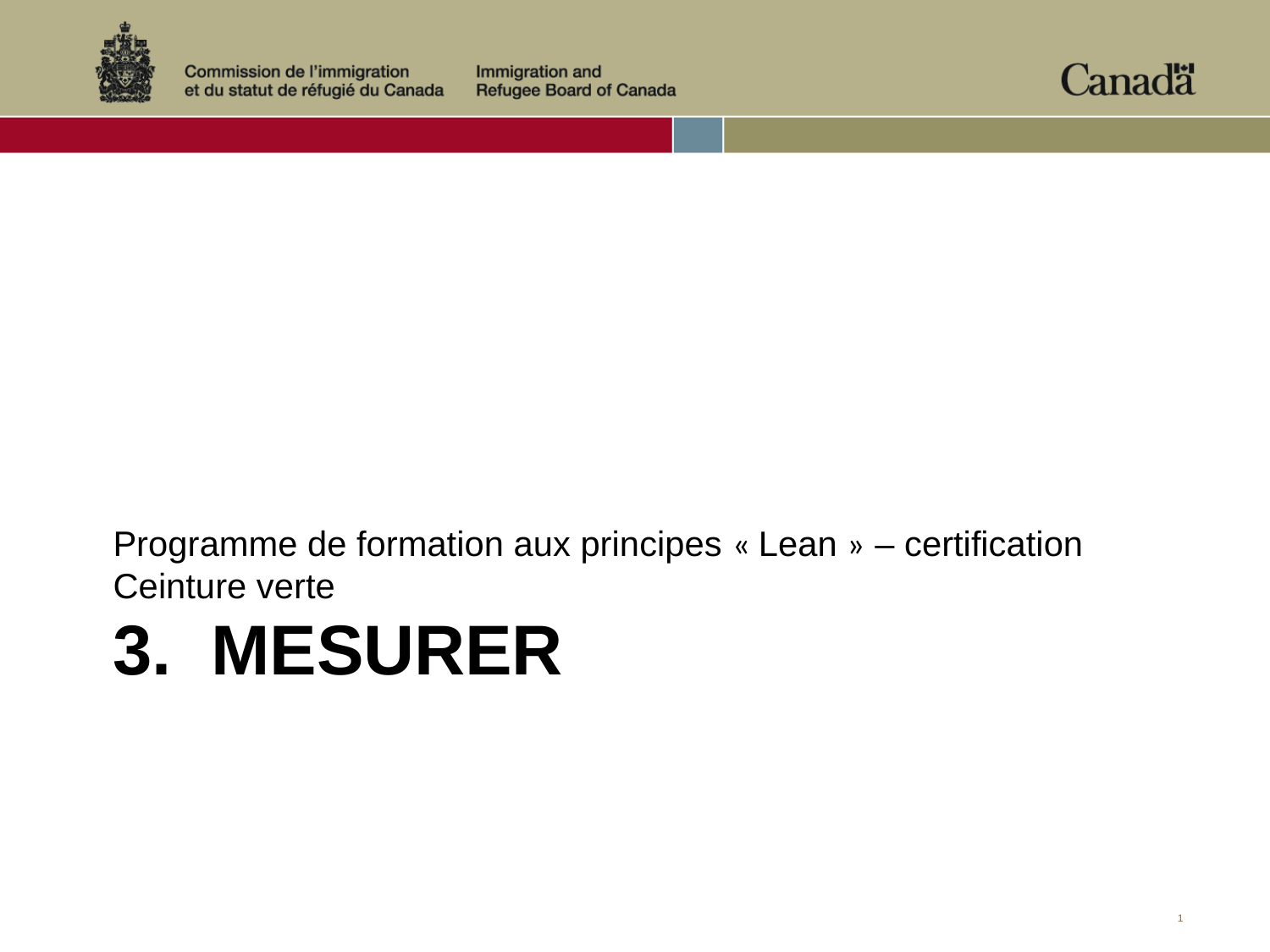

Programme de formation aux principes « Lean » – certification Ceinture verte
# 3.  Mesurer
1